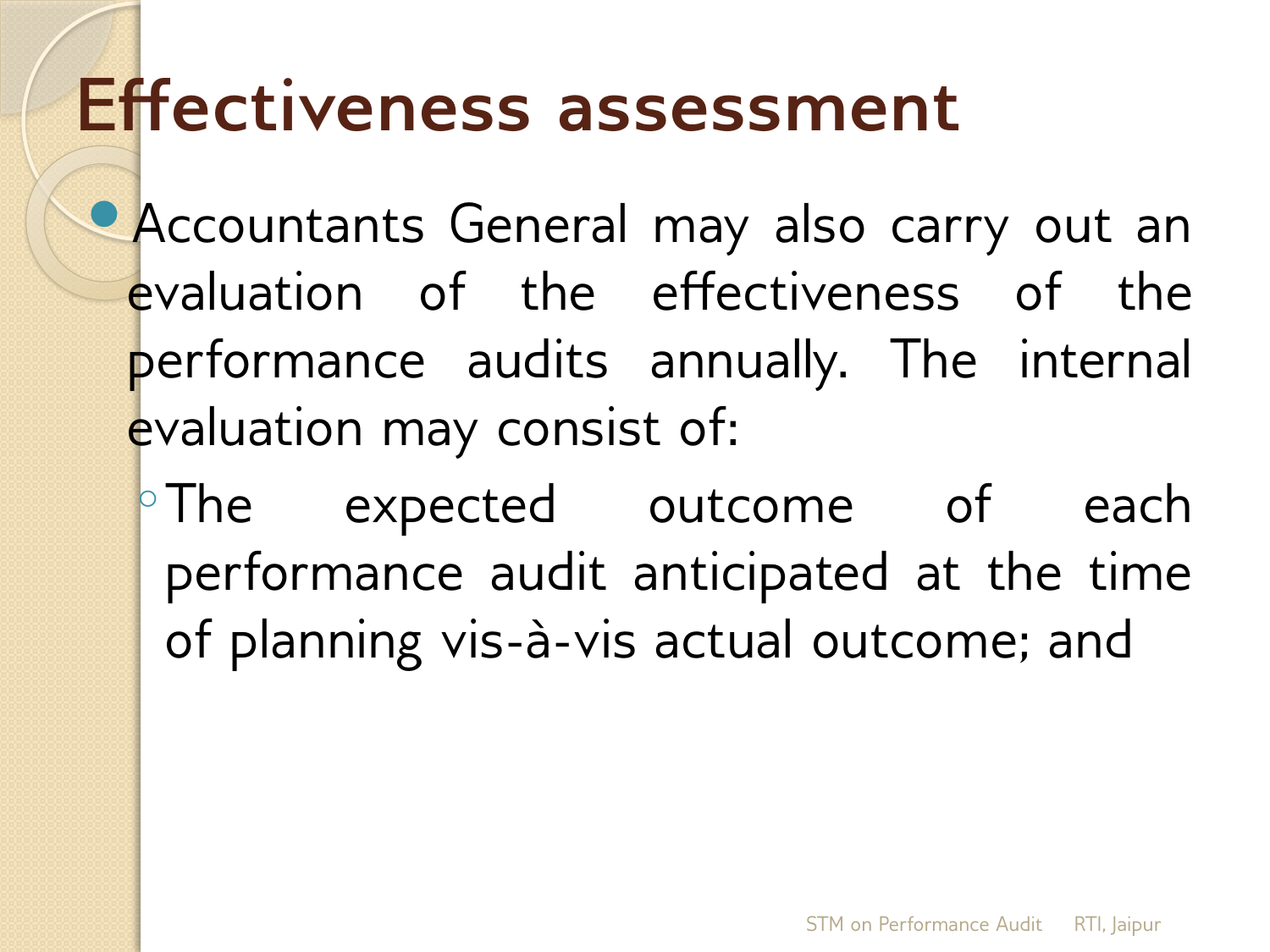

# Effectiveness assessment
Accountants General may also carry out an evaluation of the effectiveness of the performance audits annually. The internal evaluation may consist of:
The expected outcome of each performance audit anticipated at the time of planning vis-à-vis actual outcome; and

STM on Performance Audit     RTI, Jaipur